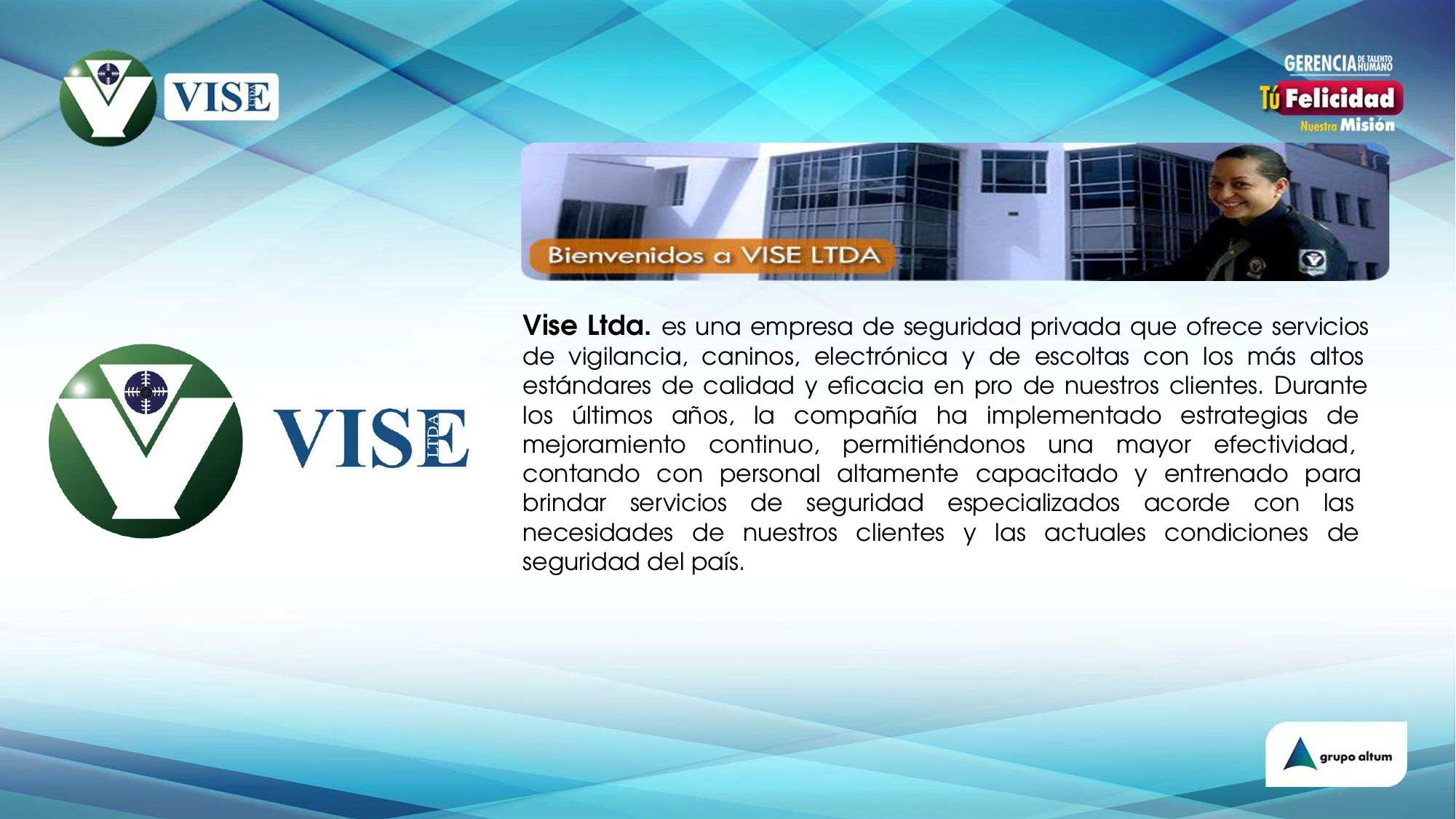

Vise Ltda. es una empresa de seguridad privada que ofrece servicios  de vigilancia, caninos, electrónica y de escoltas con los más altos  estándares de calidad y eficacia en pro de nuestros clientes. Durante  los últimos años, la compañía ha implementado estrategias de  mejoramiento continuo, permitiéndonos una mayor efectividad,  contando con personal altamente capacitado y entrenado para  brindar servicios de seguridad especializados acorde con las  necesidades de nuestros clientes y las actuales condiciones de  seguridad del país.